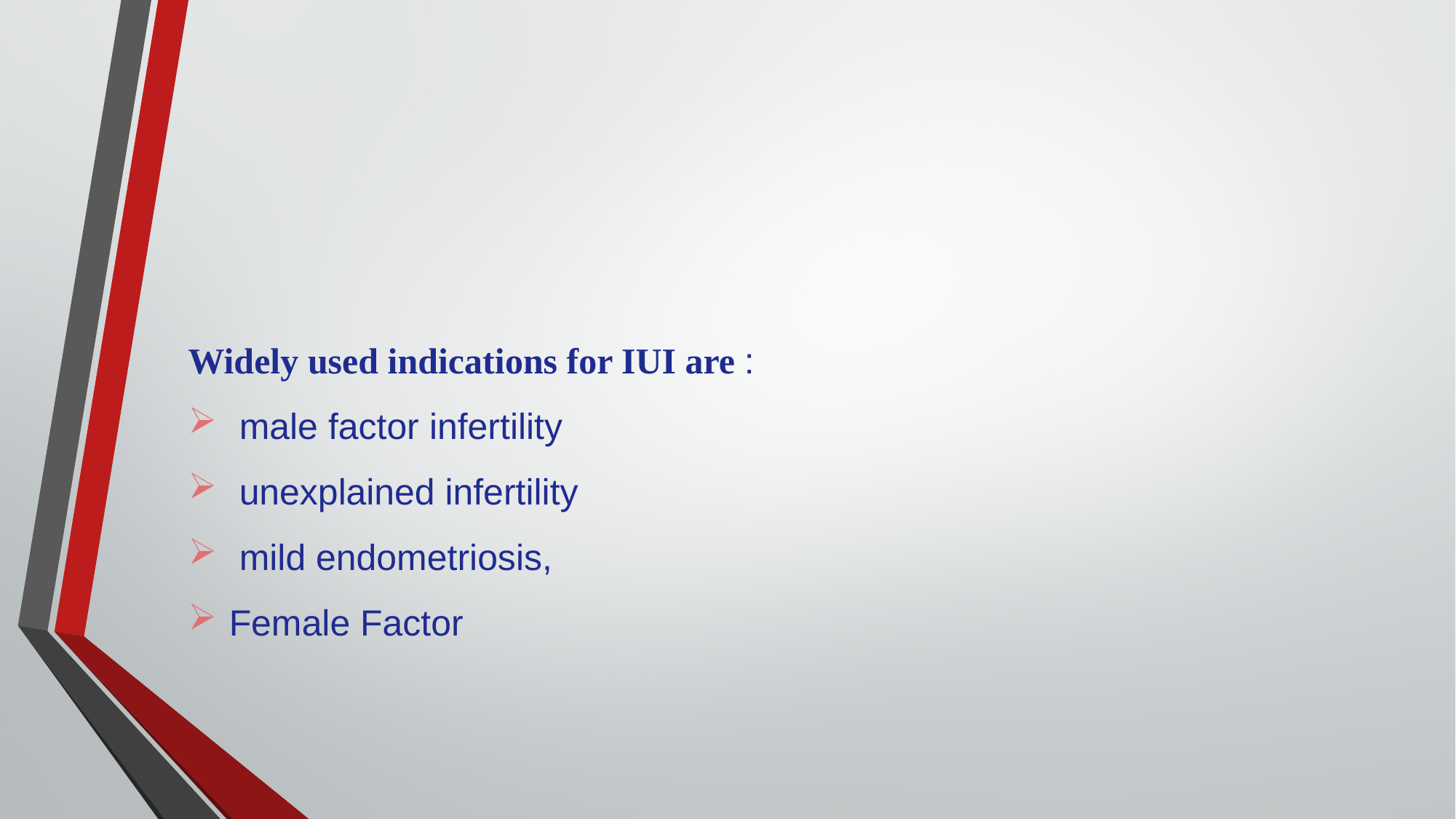

#
Widely used indications for IUI are :
 male factor infertility
 unexplained infertility
 mild endometriosis,
Female Factor